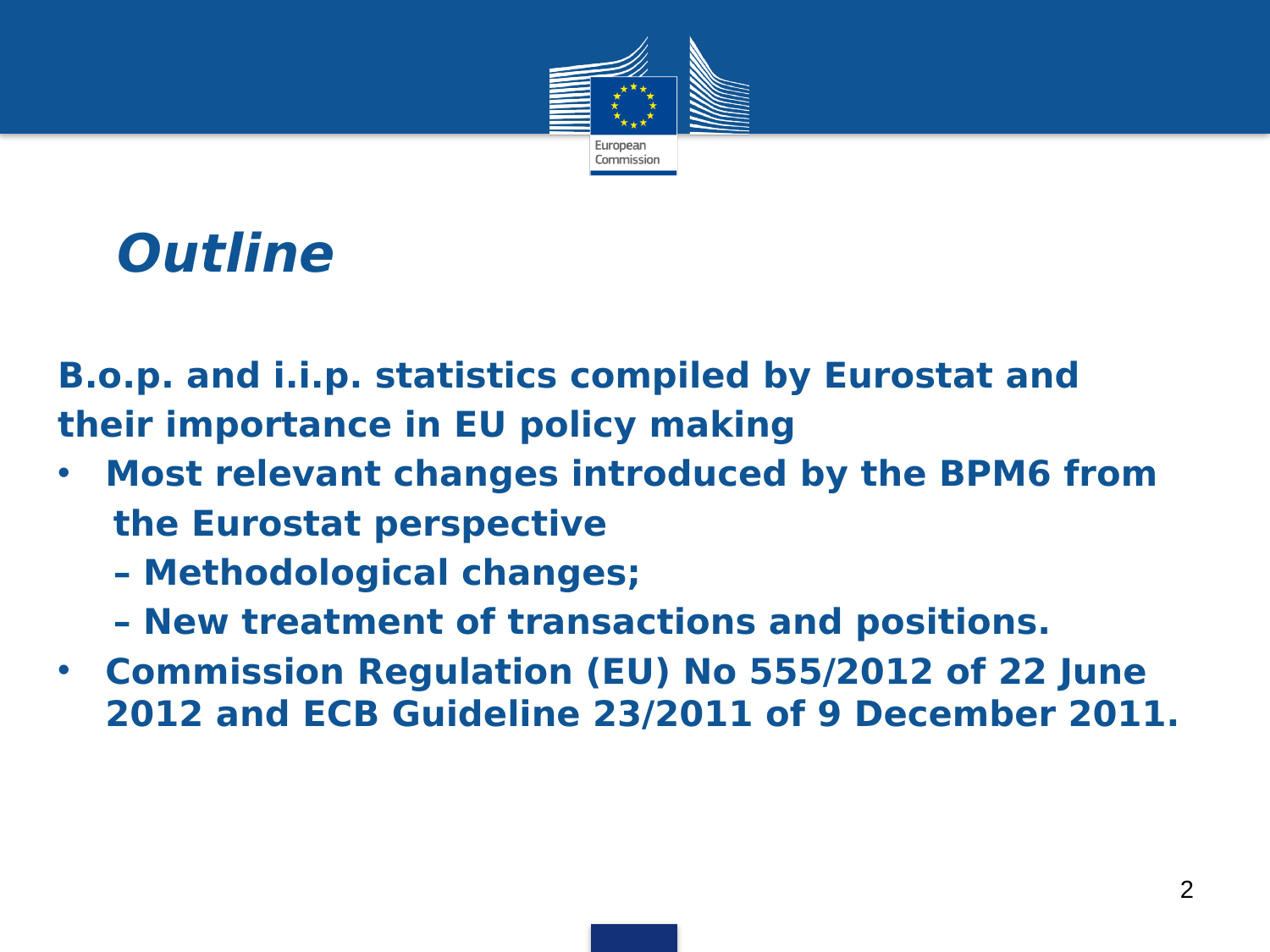

# Outline
B.o.p. and i.i.p. statistics compiled by Eurostat and
their importance in EU policy making
Most relevant changes introduced by the BPM6 from
the Eurostat perspective
– Methodological changes;
– New treatment of transactions and positions.
Commission Regulation (EU) No 555/2012 of 22 June 2012 and ECB Guideline 23/2011 of 9 December 2011.
2